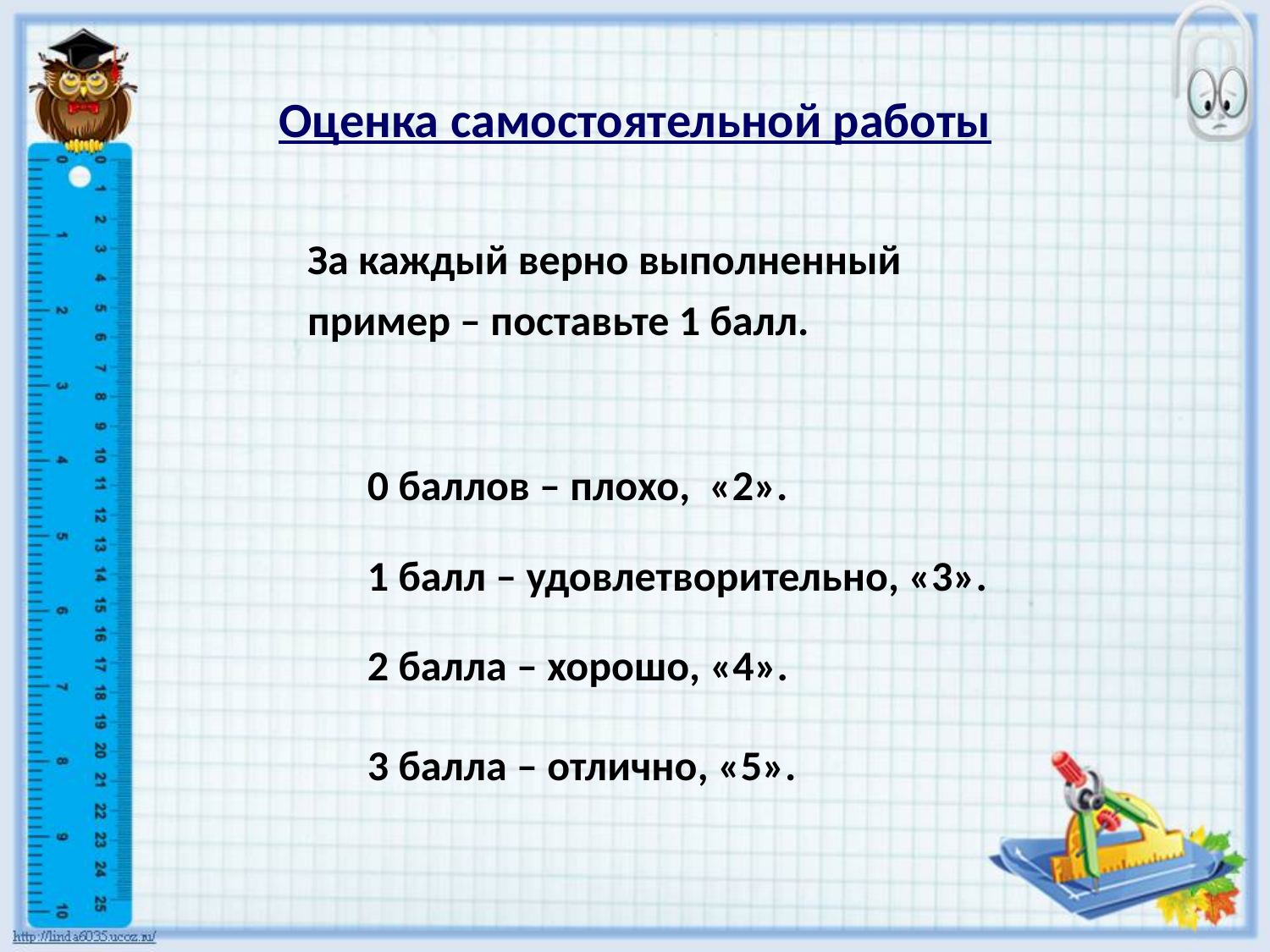

# Оценка самостоятельной работы
За каждый верно выполненный пример – поставьте 1 балл.
0 баллов – плохо,  «2».
1 балл – удовлетворительно, «3».
2 балла – хорошо, «4».
3 балла – отлично, «5».